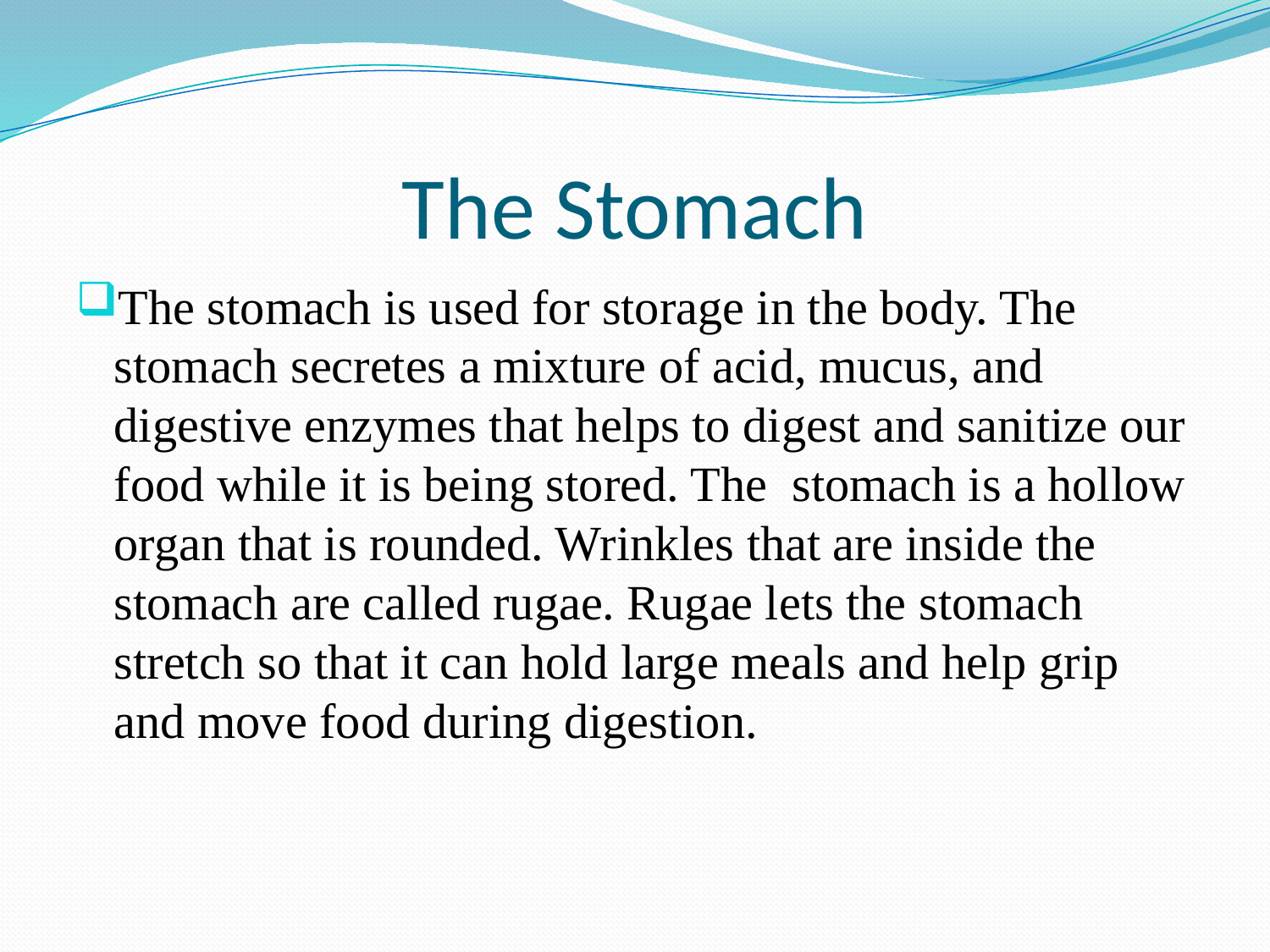

# The Stomach
The stomach is used for storage in the body. The stomach secretes a mixture of acid, mucus, and digestive enzymes that helps to digest and sanitize our food while it is being stored. The  stomach is a hollow organ that is rounded. Wrinkles that are inside the stomach are called rugae. Rugae lets the stomach stretch so that it can hold large meals and help grip and move food during digestion.